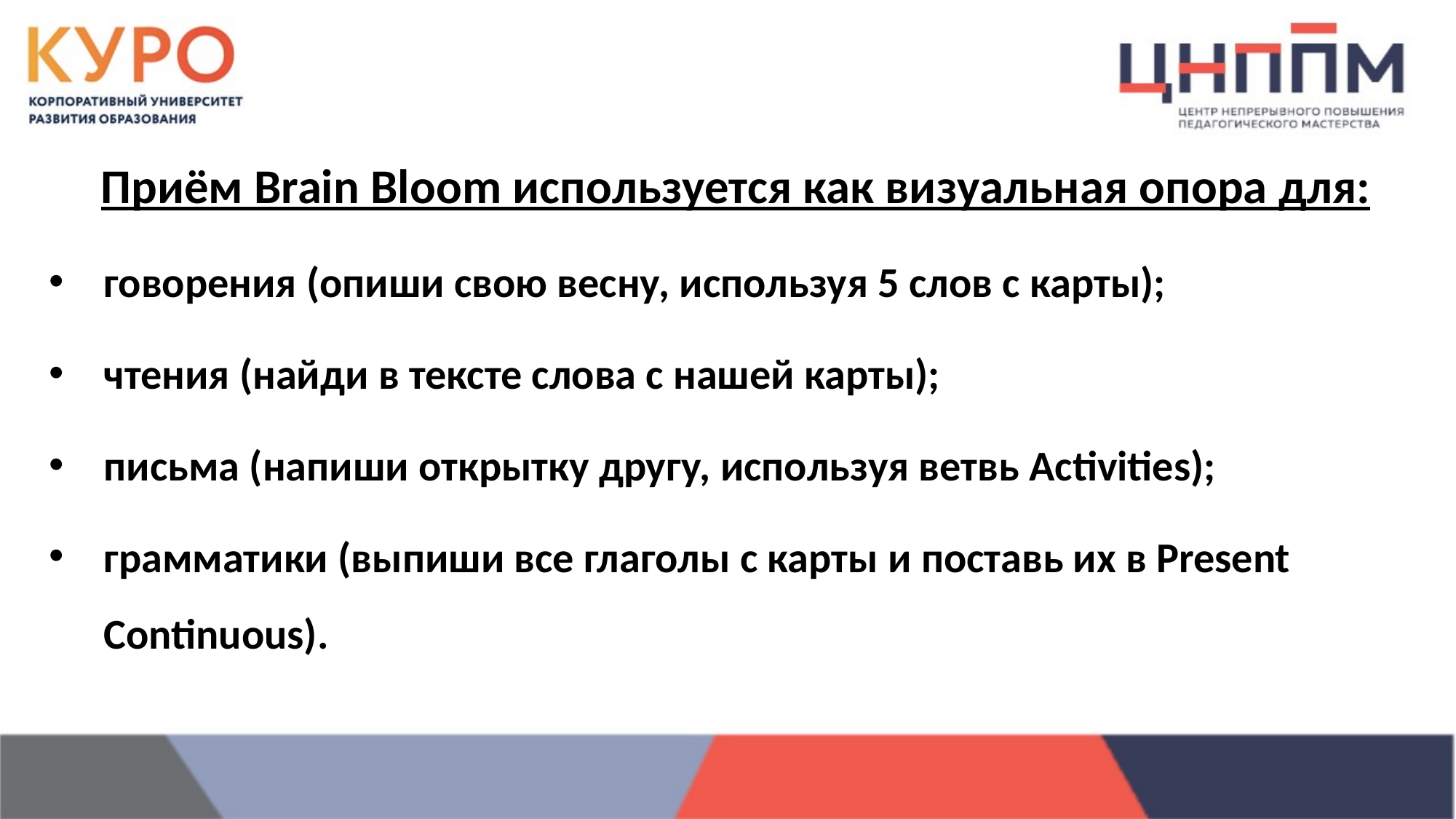

Приём Brain Bloom используется как визуальная опора для:
говорения (опиши свою весну, используя 5 слов с карты);
чтения (найди в тексте слова с нашей карты);
письма (напиши открытку другу, используя ветвь Activities);
грамматики (выпиши все глаголы с карты и поставь их в Present Continuous).